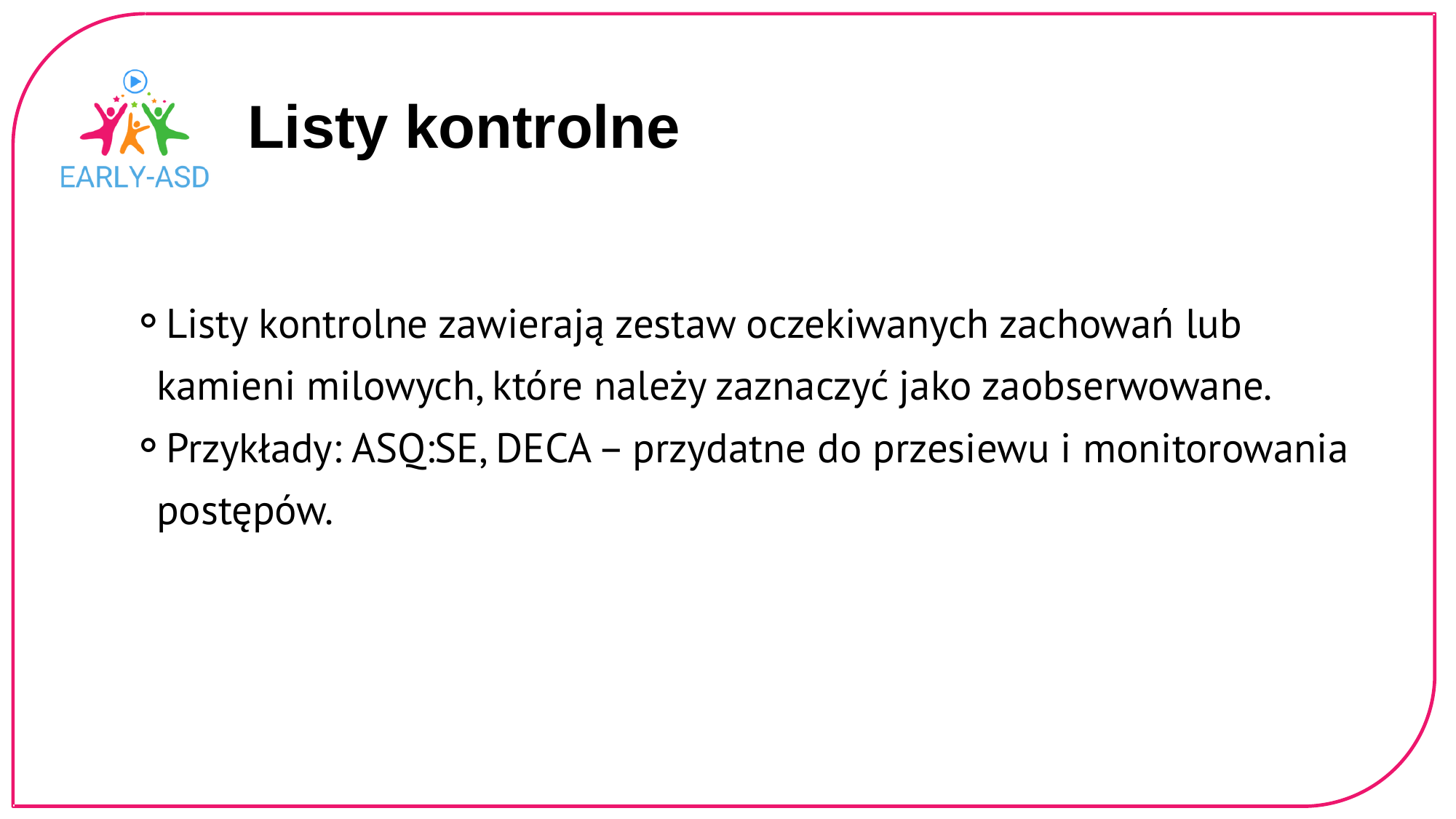

Listy kontrolne

Listy kontrolne zawierają zestaw oczekiwanych zachowań lub kamieni milowych, które należy zaznaczyć jako zaobserwowane.
Przykłady: ASQ:SE, DECA – przydatne do przesiewu i monitorowania postępów.